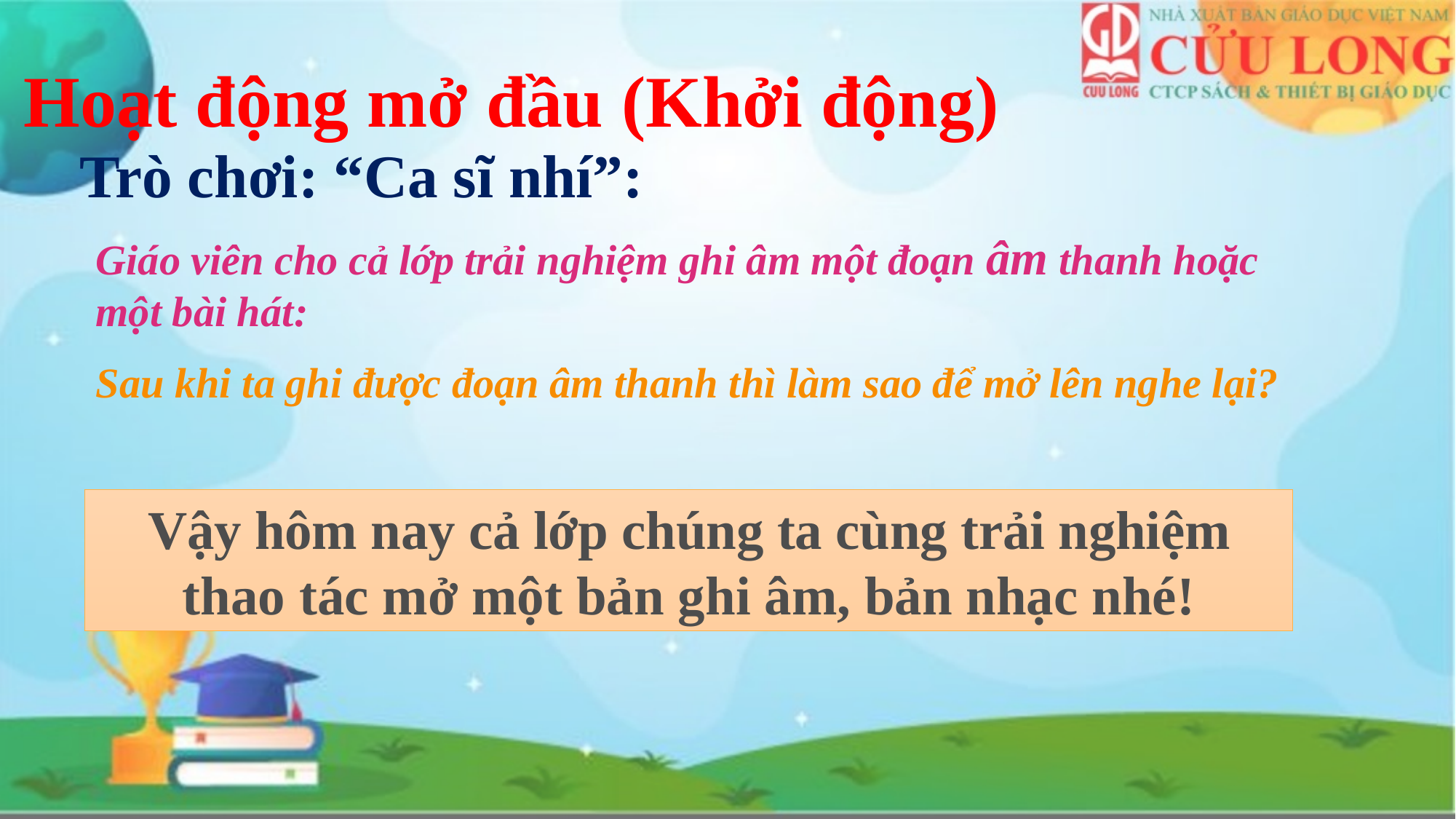

# Hoạt động mở đầu (Khởi động)
Trò chơi: “Ca sĩ nhí”:
Giáo viên cho cả lớp trải nghiệm ghi âm một đoạn âm thanh hoặc một bài hát:
Sau khi ta ghi được đoạn âm thanh thì làm sao để mở lên nghe lại?
Vậy hôm nay cả lớp chúng ta cùng trải nghiệm thao tác mở một bản ghi âm, bản nhạc nhé!